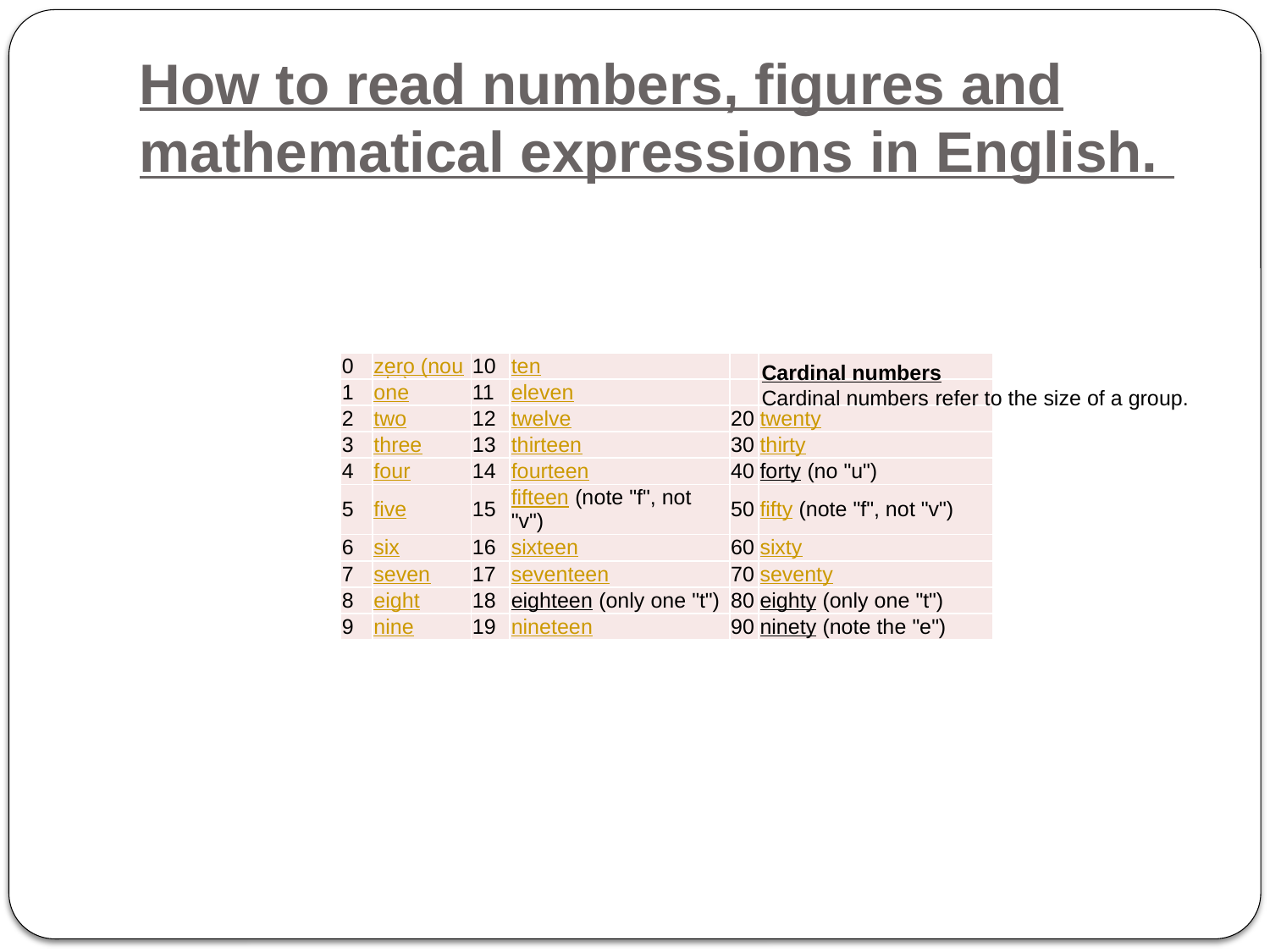

# How to read numbers, figures and mathematical expressions in English.
| 0 | zero (nought) | 10 | ten |  |  |
| --- | --- | --- | --- | --- | --- |
| 1 | one | 11 | eleven |  |  |
| 2 | two | 12 | twelve | 20 | twenty |
| 3 | three | 13 | thirteen | 30 | thirty |
| 4 | four | 14 | fourteen | 40 | forty (no "u") |
| 5 | five | 15 | fifteen (note "f", not "v") | 50 | fifty (note "f", not "v") |
| 6 | six | 16 | sixteen | 60 | sixty |
| 7 | seven | 17 | seventeen | 70 | seventy |
| 8 | eight | 18 | eighteen (only one "t") | 80 | eighty (only one "t") |
| 9 | nine | 19 | nineteen | 90 | ninety (note the "e") |
Cardinal numbers
Cardinal numbers refer to the size of a group.